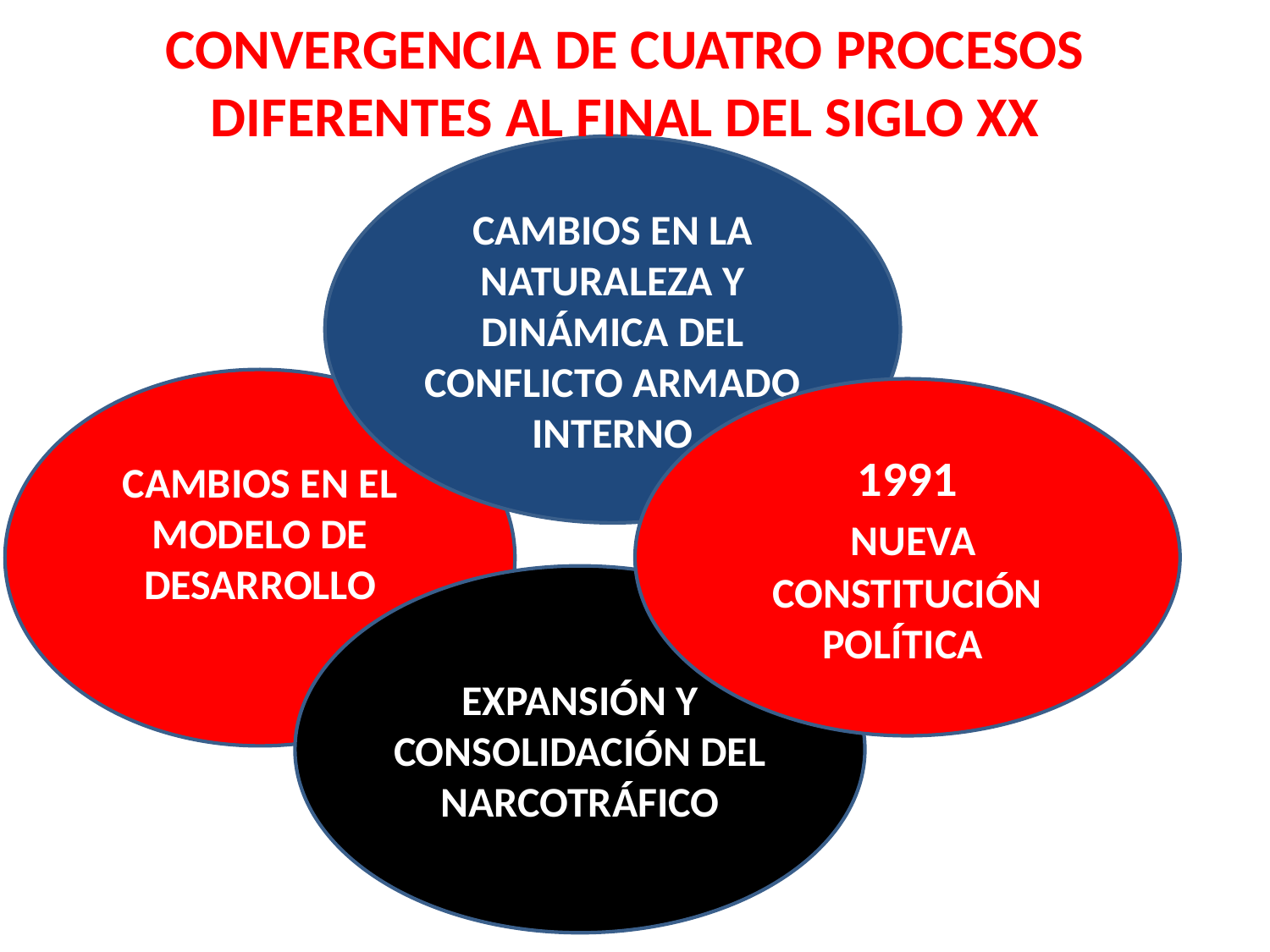

CONVERGENCIA DE CUATRO PROCESOS DIFERENTES AL FINAL DEL SIGLO XX

CAMBIOS EN LA NATURALEZA Y DINÁMICA DEL CONFLICTO ARMADO INTERNO
CAMBIOS EN EL MODELO DE DESARROLLO

1991
 NUEVA CONSTITUCIÓN POLÍTICA
EXPANSIÓN Y CONSOLIDACIÓN DEL NARCOTRÁFICO